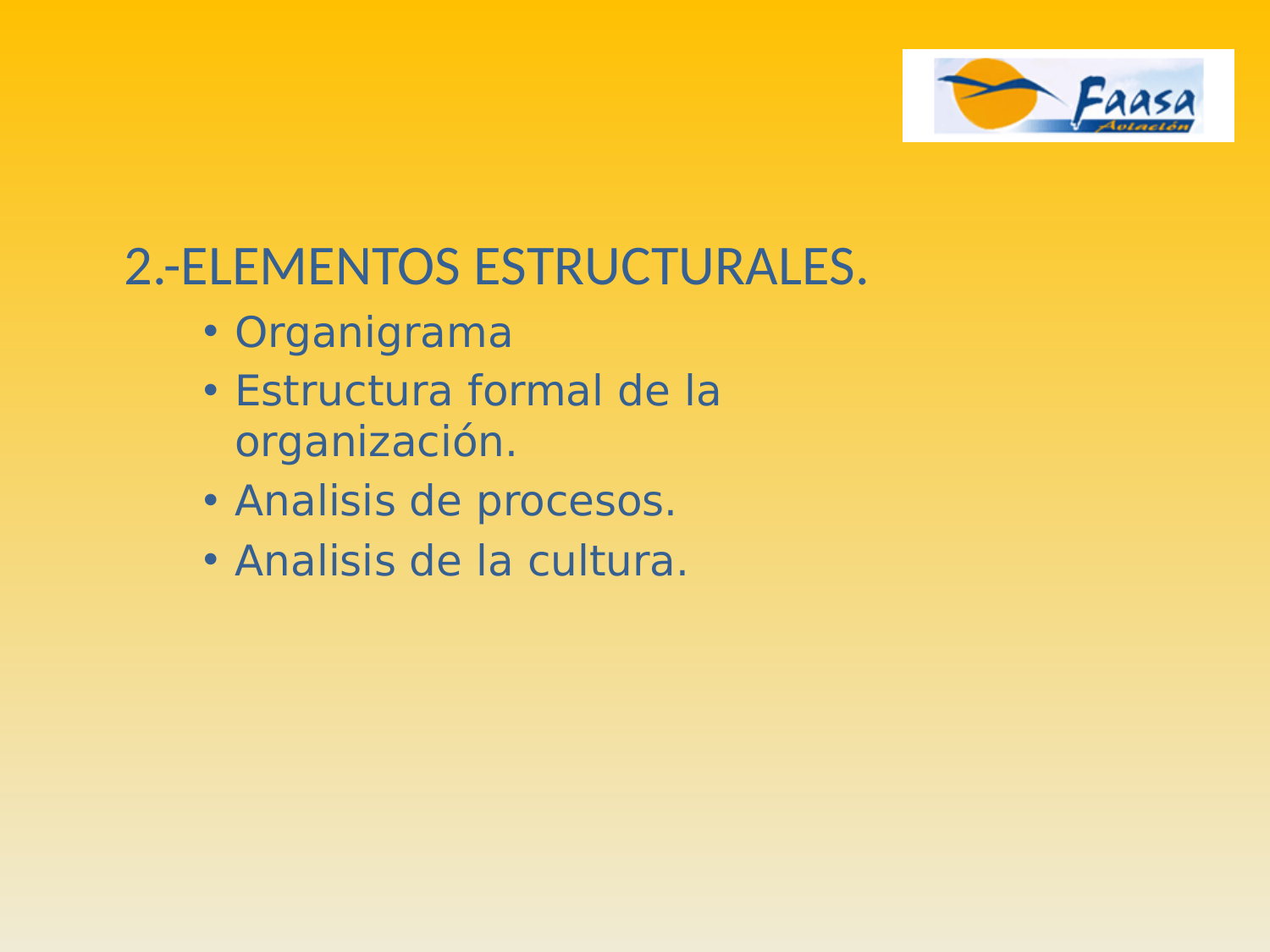

2.-ELEMENTOS ESTRUCTURALES.
Organigrama
Estructura formal de la organización.
Analisis de procesos.
Analisis de la cultura.